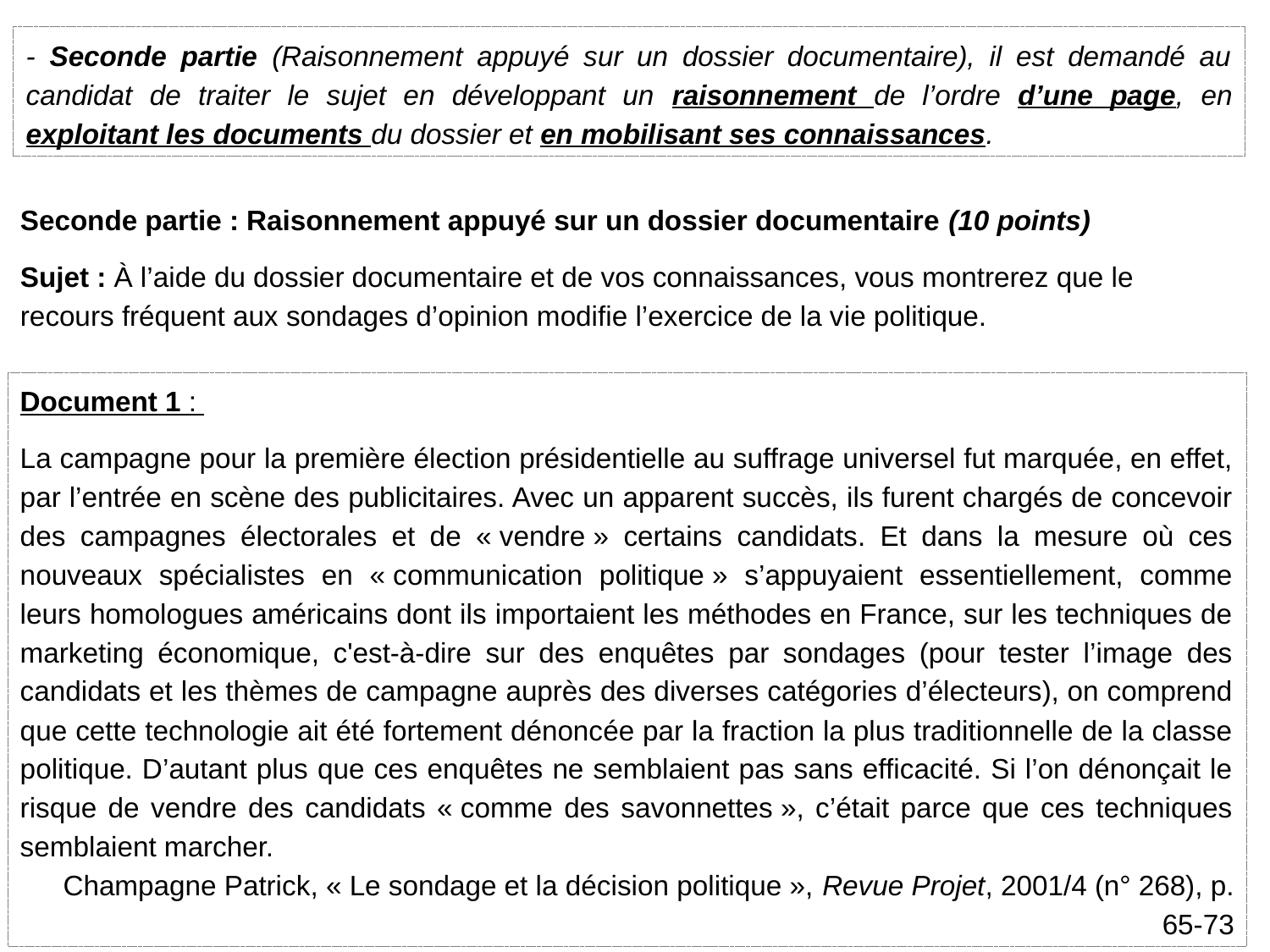

- Seconde partie (Raisonnement appuyé sur un dossier documentaire), il est demandé au candidat de traiter le sujet en développant un raisonnement de l’ordre d’une page, en exploitant les documents du dossier et en mobilisant ses connaissances.
Seconde partie : Raisonnement appuyé sur un dossier documentaire (10 points)
Sujet : À l’aide du dossier documentaire et de vos connaissances, vous montrerez que le recours fréquent aux sondages d’opinion modifie l’exercice de la vie politique.
Document 1 :
La campagne pour la première élection présidentielle au suffrage universel fut marquée, en effet, par l’entrée en scène des publicitaires. Avec un apparent succès, ils furent chargés de concevoir des campagnes électorales et de « vendre » certains candidats. Et dans la mesure où ces nouveaux spécialistes en « communication politique » s’appuyaient essentiellement, comme leurs homologues américains dont ils importaient les méthodes en France, sur les techniques de marketing économique, c'est-à-dire sur des enquêtes par sondages (pour tester l’image des candidats et les thèmes de campagne auprès des diverses catégories d’électeurs), on comprend que cette technologie ait été fortement dénoncée par la fraction la plus traditionnelle de la classe politique. D’autant plus que ces enquêtes ne semblaient pas sans efficacité. Si l’on dénonçait le risque de vendre des candidats « comme des savonnettes », c’était parce que ces techniques semblaient marcher.
Champagne Patrick, « Le sondage et la décision politique », Revue Projet, 2001/4 (n° 268), p. 65-73